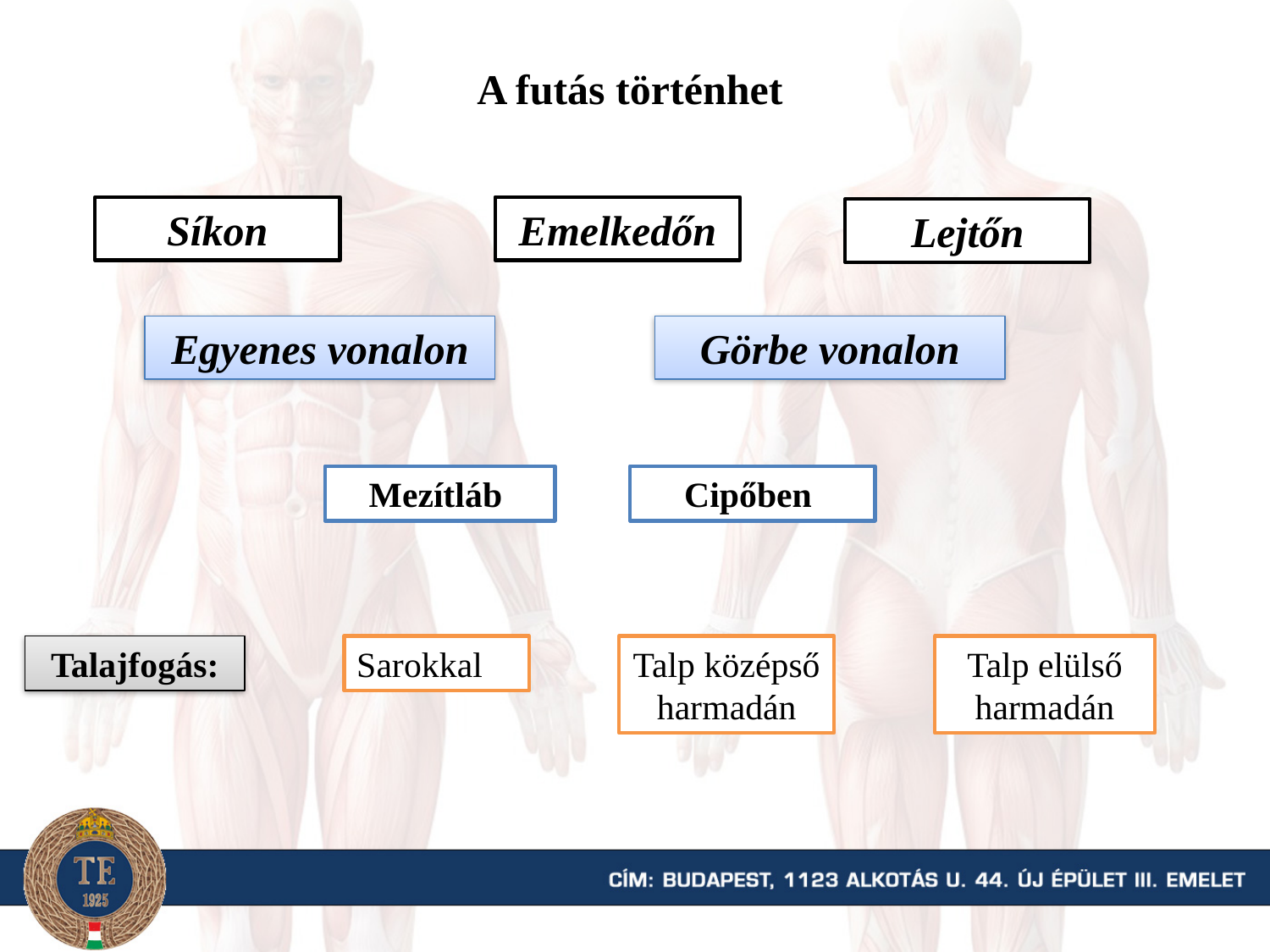

A futás történhet
Síkon
Emelkedőn
Lejtőn
Egyenes vonalon
Görbe vonalon
Mezítláb
Cipőben
Talajfogás:
Sarokkal
Talp középső harmadán
Talp elülső harmadán